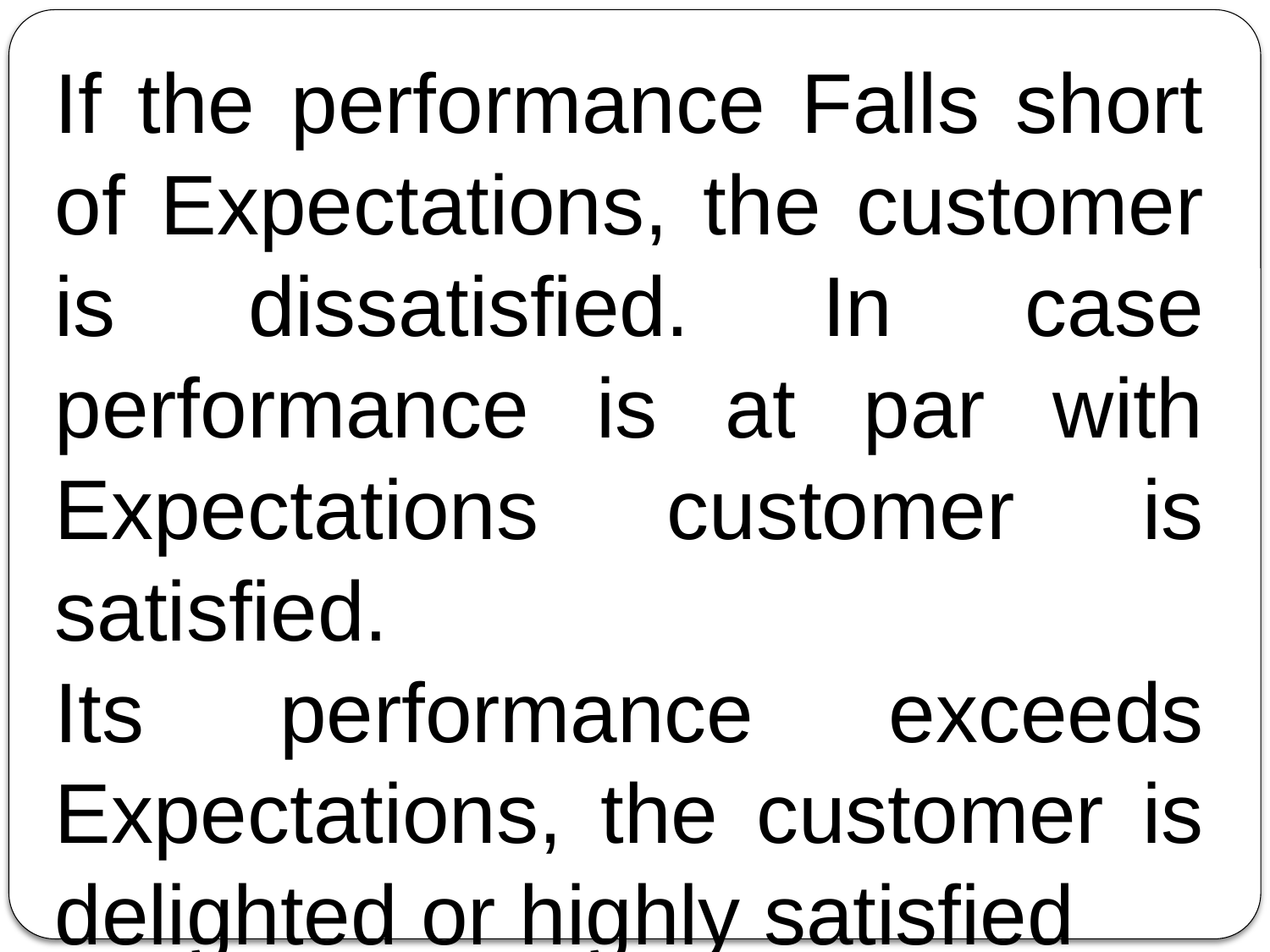

If the performance Falls short of Expectations, the customer is dissatisfied. In case performance is at par with Expectations customer is satisfied.
Its performance exceeds Expectations, the customer is delighted or highly satisfied